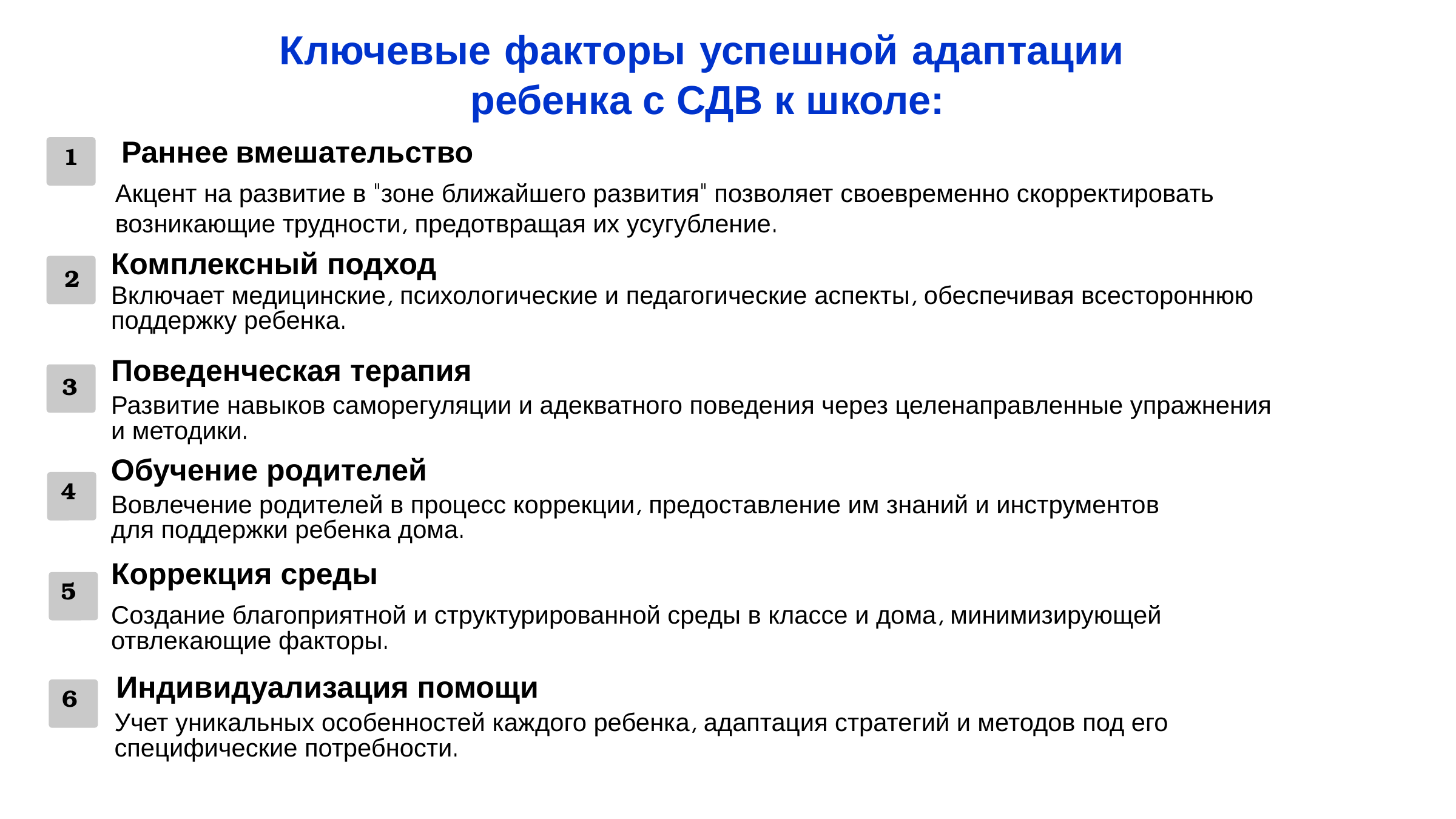

Ключевые факторы успешной адаптации
ребенка с СДВ к школе:

Раннее вмешательство
1
Акцент на развитие в "зоне ближайшего развития" позволяет своевременно скорректировать
возникающие трудности, предотвращая их усугубление.

Комплексный подход
2
Включает медицинские, психологические и педагогические аспекты, обеспечивая всестороннюю
поддержку ребенка.
Поведенческая терапия

3
Развитие навыков саморегуляции и адекватного поведения через целенаправленные упражнения
и методики.
Обучение родителей

4
Вовлечение родителей в процесс коррекции, предоставление им знаний и инструментов
для поддержки ребенка дома.
Коррекция среды

5
Создание благоприятной и структурированной среды в классе и дома, минимизирующей
отвлекающие факторы.

Индивидуализация помощи
6
Учет уникальных особенностей каждого ребенка, адаптация стратегий и методов под его
специфические потребности.